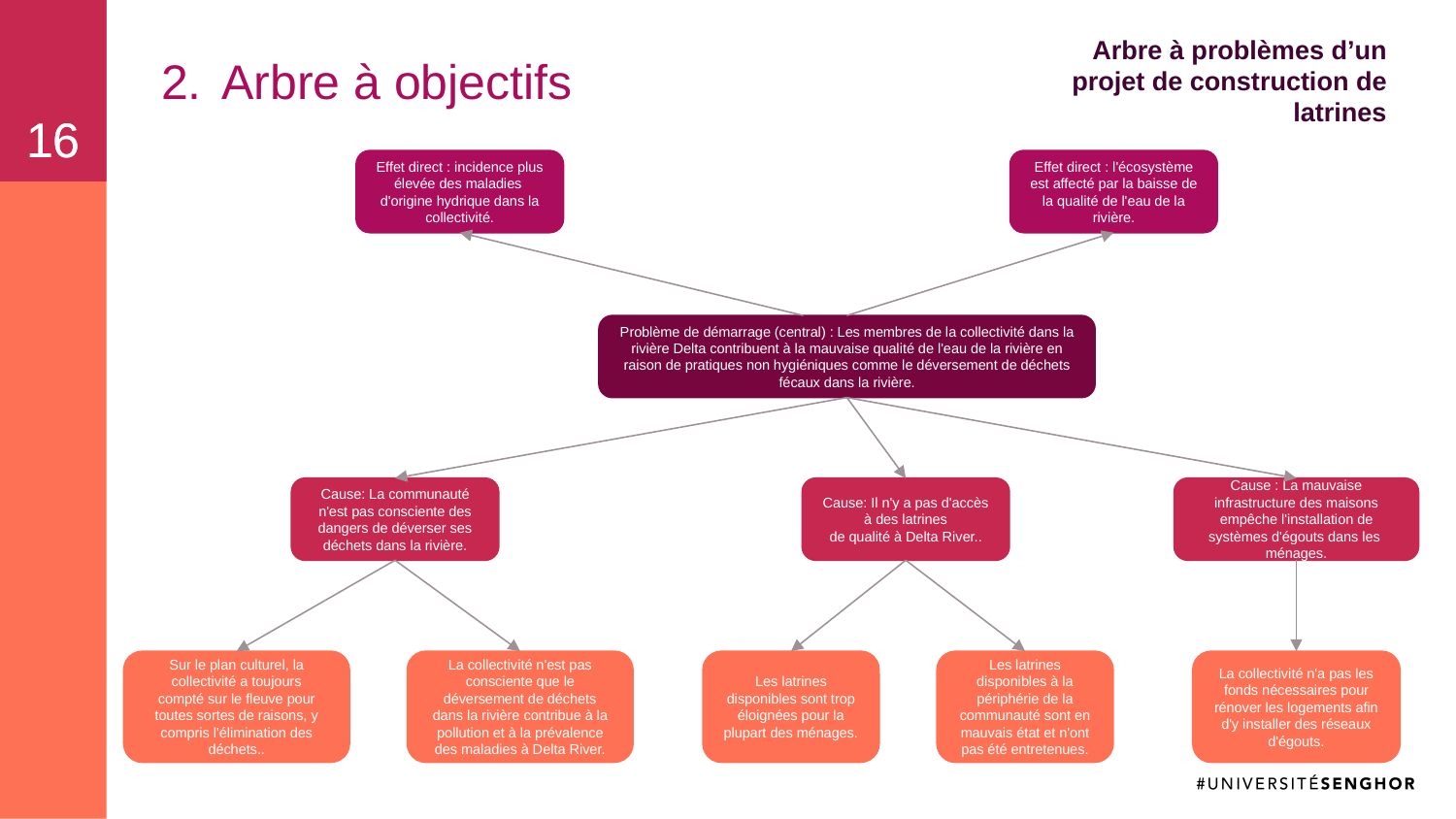

16
16
# Arbre à objectifs

Arbre à problèmes d’un projet de construction de latrines
Effet direct : incidence plus élevée des maladies  d'origine hydrique dans la
collectivité.
Effet direct : l'écosystème est affecté par la baisse de la qualité de l'eau de la rivière.
Problème de démarrage (central) : Les membres de la collectivité dans la rivière Delta contribuent à la mauvaise qualité de l'eau de la rivière en raison de pratiques non hygiéniques comme le déversement de déchets fécaux dans la rivière.
Cause: La communauté n'est pas consciente des dangers de déverser ses déchets dans la rivière.
Cause : La mauvaise infrastructure des maisons empêche l'installation de systèmes d'égouts dans les  ménages.
Cause: Il n'y a pas d'accès à des latrines
de qualité à Delta River..
Sur le plan culturel, la
collectivité a toujours
compté sur le fleuve pour
toutes sortes de raisons, y
compris l'élimination des
déchets..
La collectivité n'est pas
consciente que le déversement de déchets dans la rivière contribue à la pollution et à la prévalence des maladies à Delta River.
Les latrines disponibles sont trop éloignées pour la plupart des ménages.
Les latrines disponibles à la périphérie de la communauté sont en mauvais état et n'ont pas été entretenues.
La collectivité n'a pas les fonds nécessaires pour rénover les logements afin d'y installer des réseaux d'égouts.